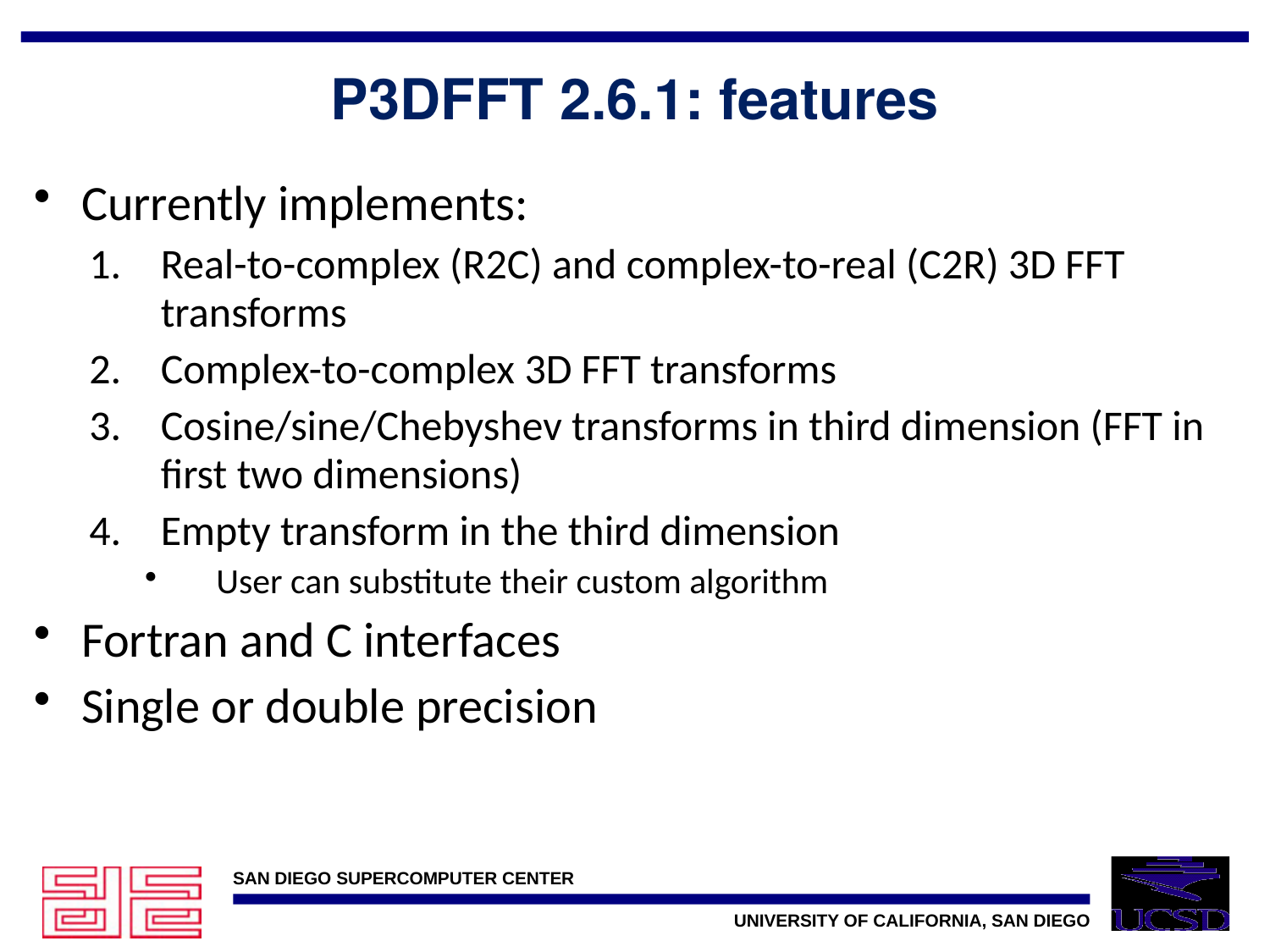

# P3DFFT 2.6.1: features
Currently implements:
Real-to-complex (R2C) and complex-to-real (C2R) 3D FFT transforms
Complex-to-complex 3D FFT transforms
Cosine/sine/Chebyshev transforms in third dimension (FFT in first two dimensions)
Empty transform in the third dimension
User can substitute their custom algorithm
Fortran and C interfaces
Single or double precision